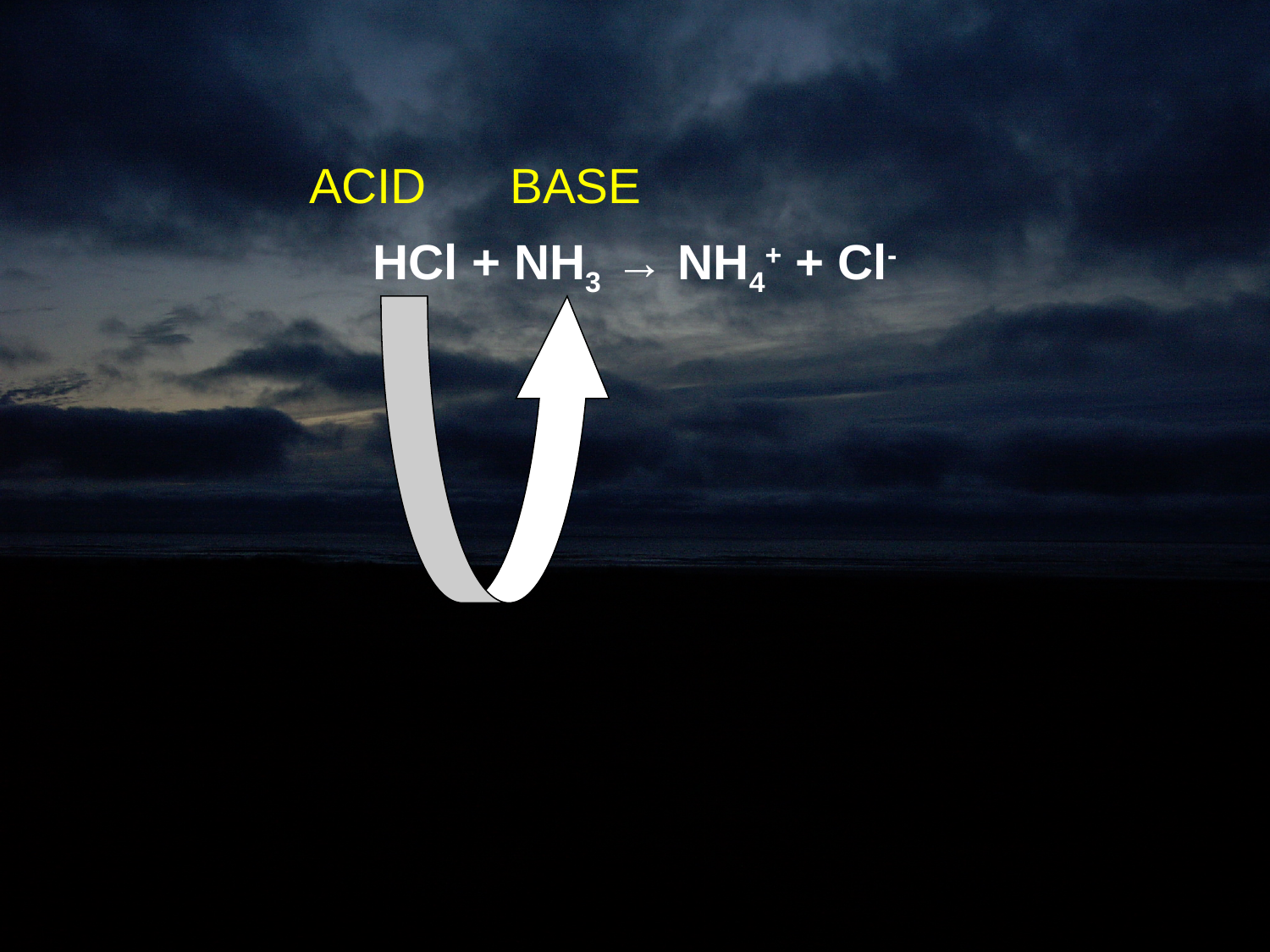

ACID
BASE
HCl + NH3 → NH4+ + Cl-